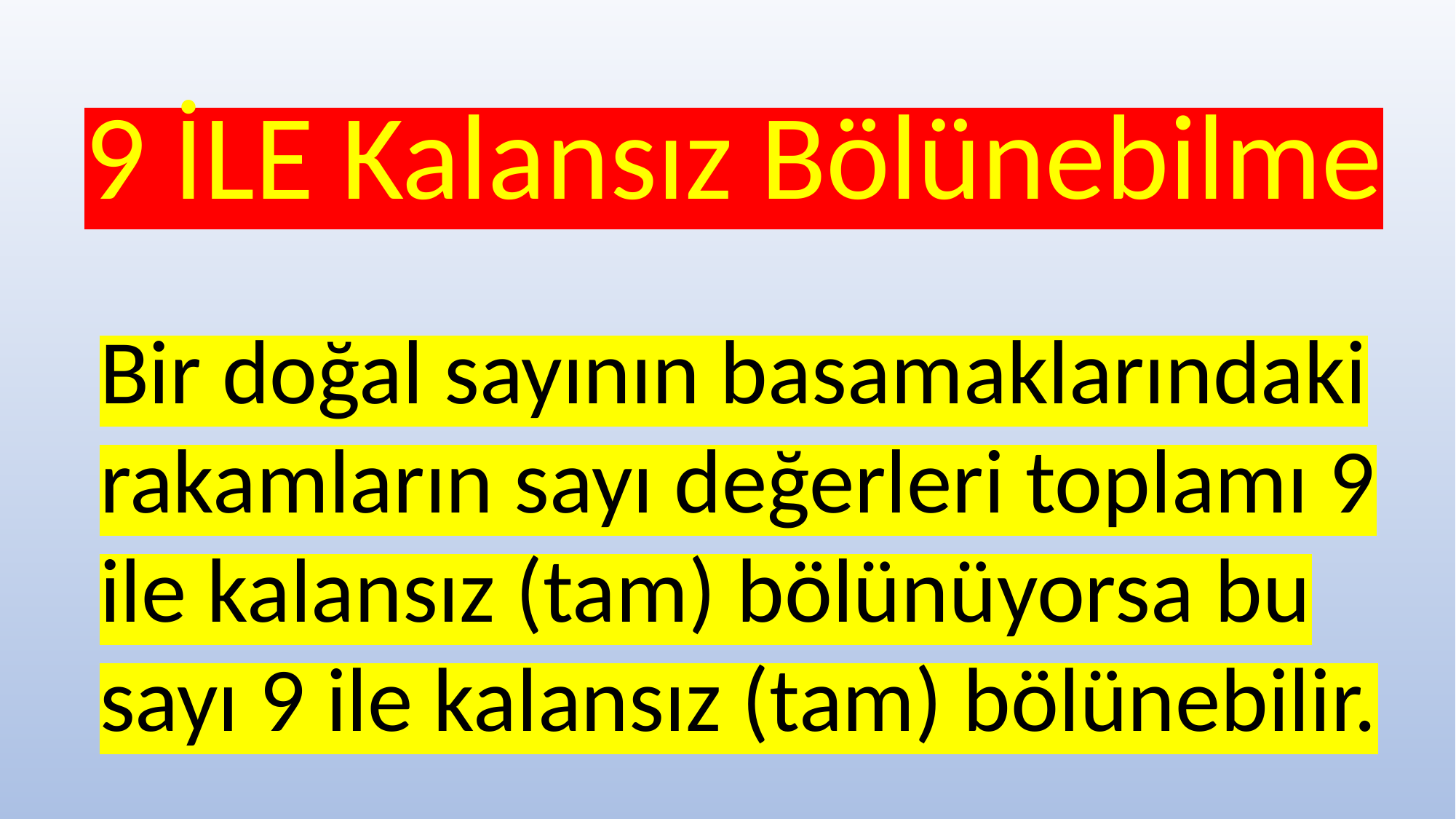

9 İLE Kalansız Bölünebilme
Bir doğal sayının basamaklarındaki rakamların sayı değerleri toplamı 9 ile kalansız (tam) bölünüyorsa bu sayı 9 ile kalansız (tam) bölünebilir.